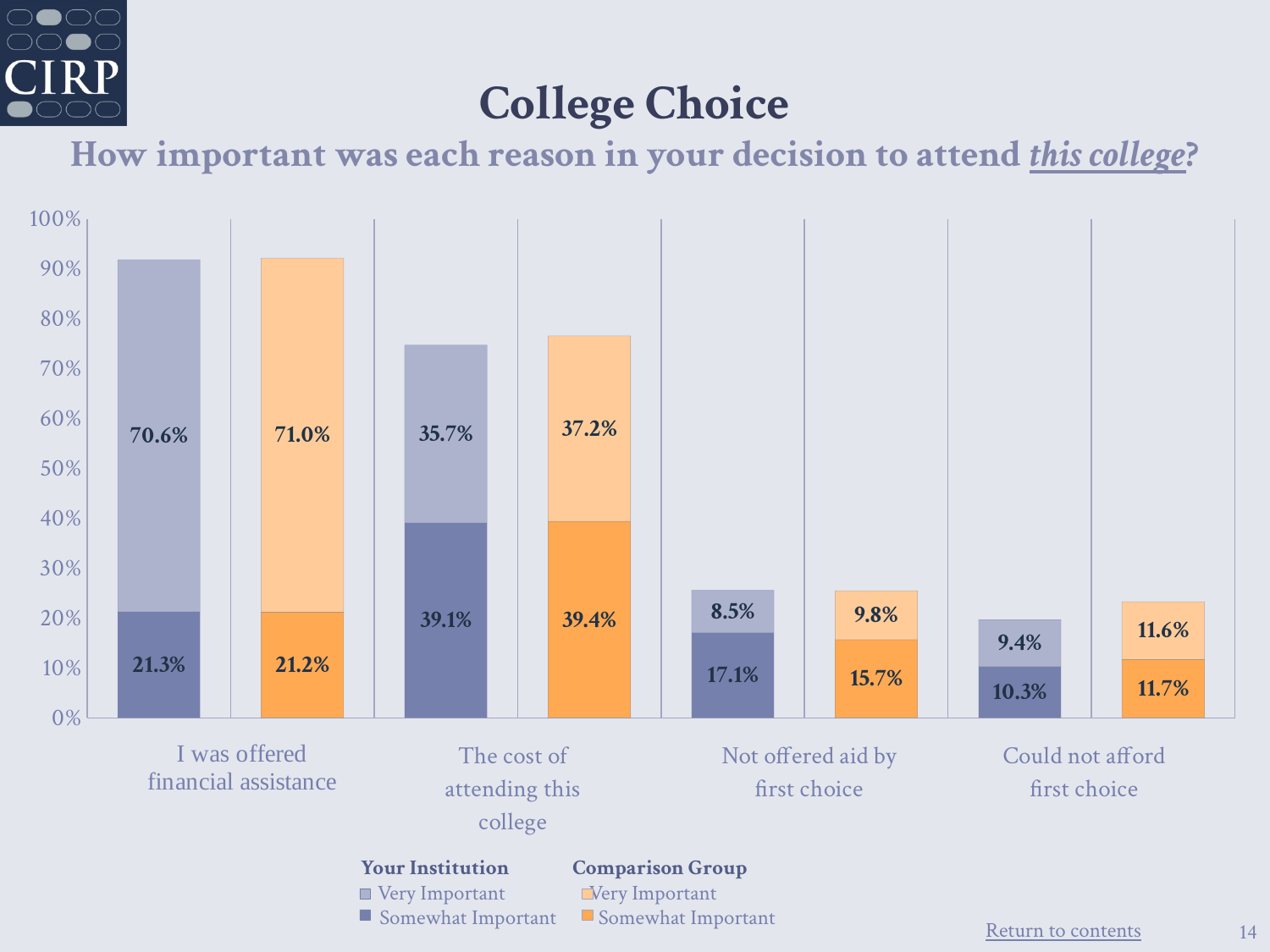

# College Choice How important was each reason in your decision to attend this college?

### Chart

| Category | Somewhat Important | Very Important |
|---|---|---|
| Your Institution | 0.213 | 0.706 |
| Comparison Group | 0.212 | 0.71 |
| Your Institution | 0.391 | 0.357 |
| Comparison Group | 0.394 | 0.372 |
| Your Institution | 0.171 | 0.085 |
| Comparison Group | 0.157 | 0.098 |
| Your Institution | 0.103 | 0.094 |
| Comparison Group | 0.117 | 0.116 |
 Your Institution               Comparison Group
     Very Important                  Very Important
     Somewhat Important         Somewhat Important
14